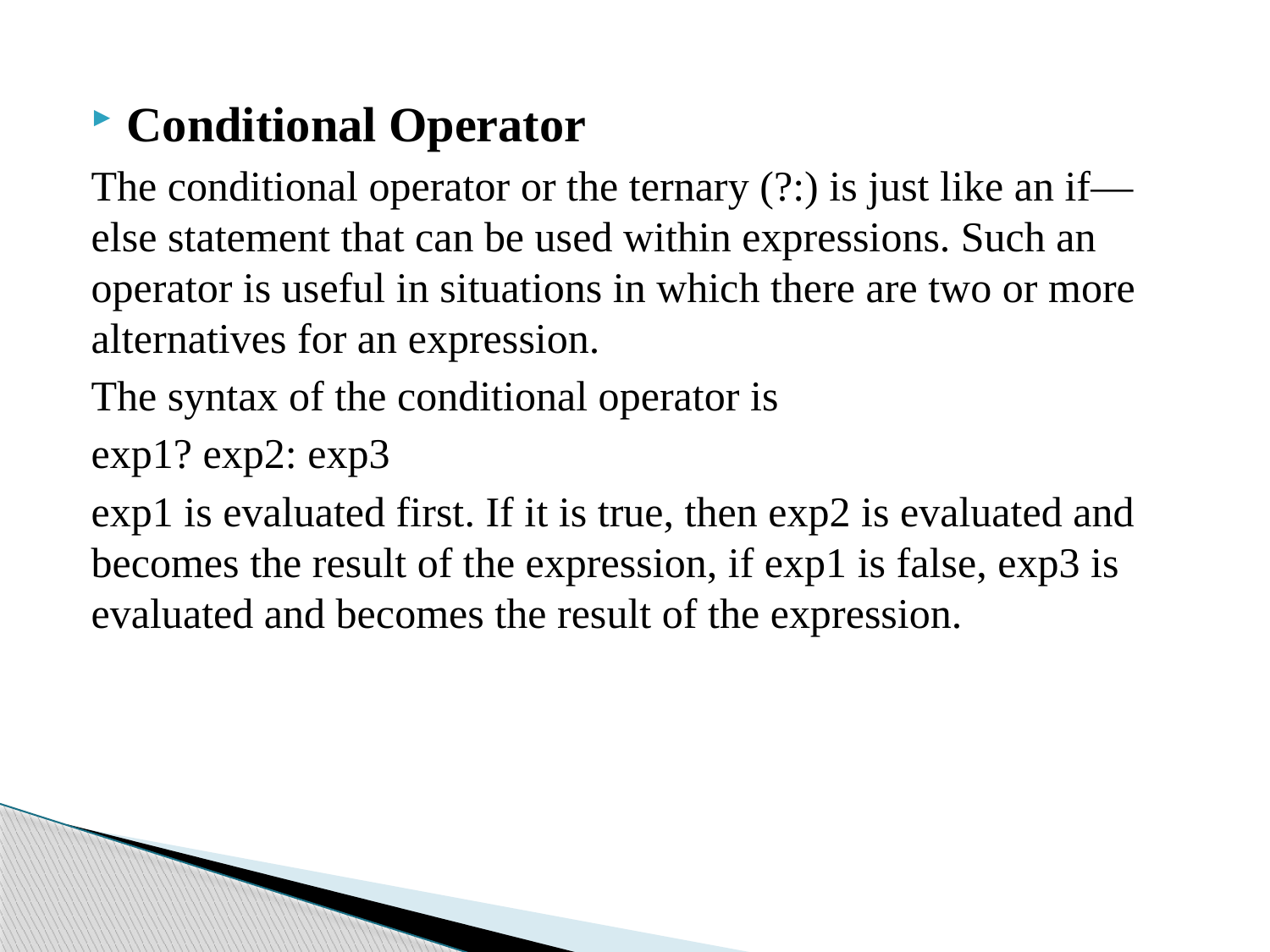

Conditional Operator
The conditional operator or the ternary (?:) is just like an if—else statement that can be used within expressions. Such an operator is useful in situations in which there are two or more alternatives for an expression.
The syntax of the conditional operator is
exp1? exp2: exp3
exp1 is evaluated first. If it is true, then exp2 is evaluated and becomes the result of the expression, if exp1 is false, exp3 is evaluated and becomes the result of the expression.